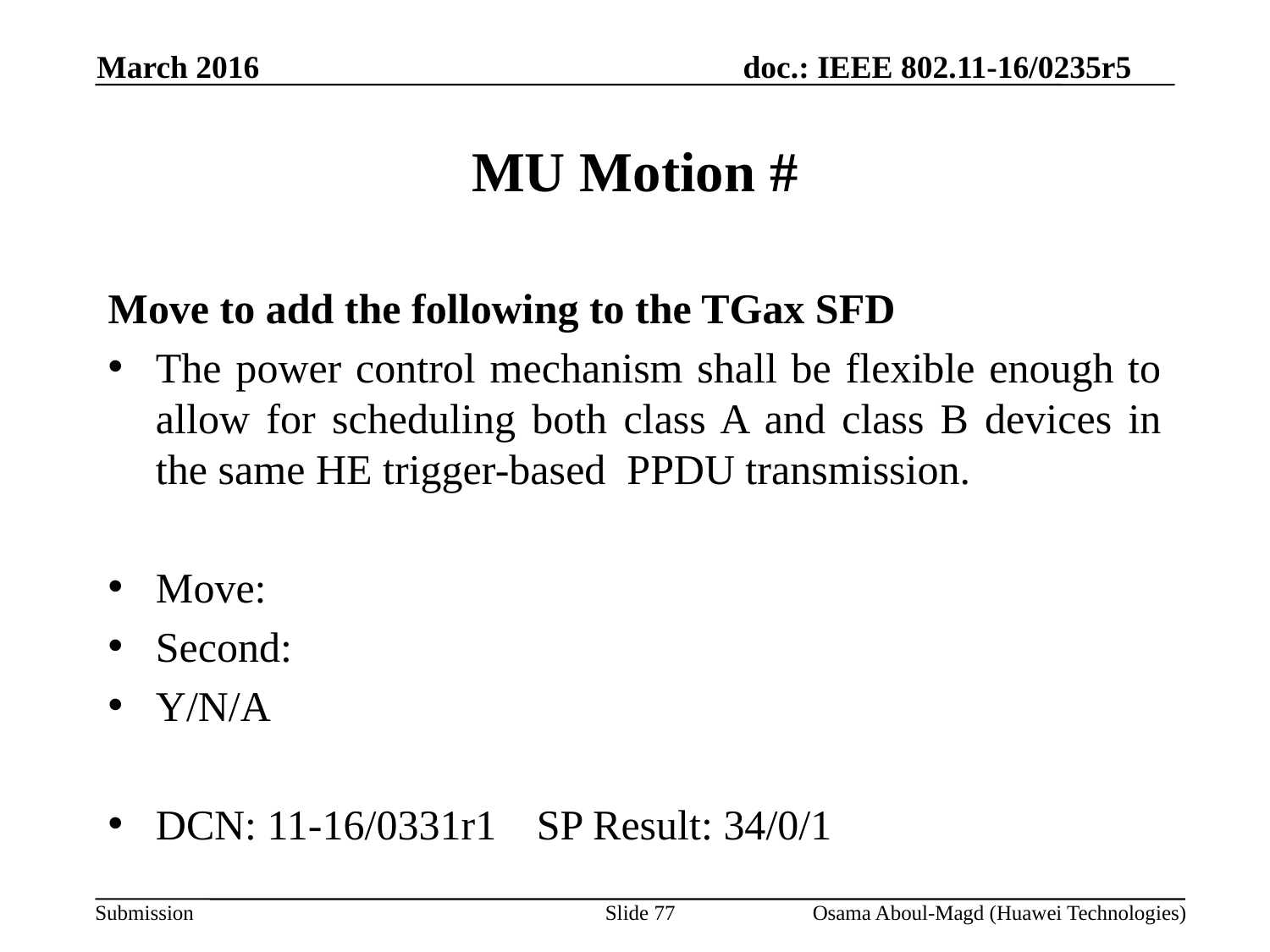

March 2016
# MU Motion #
Move to add the following to the TGax SFD
The power control mechanism shall be flexible enough to allow for scheduling both class A and class B devices in the same HE trigger-based  PPDU transmission.

Move:
Second:
Y/N/A

DCN: 11-16/0331r1	SP Result: 34/0/1

Slide 77
Osama Aboul-Magd (Huawei Technologies)